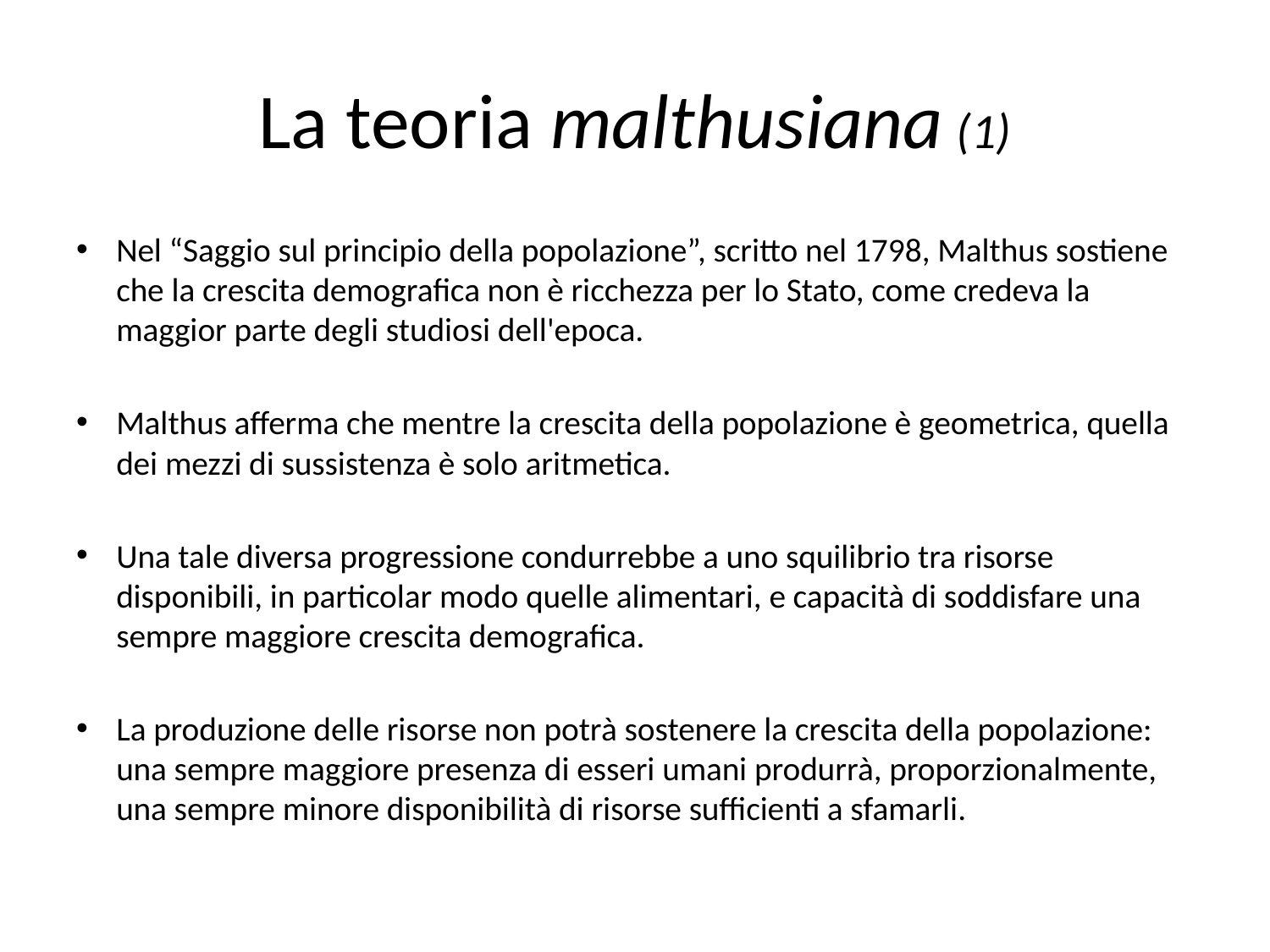

# La teoria malthusiana (1)
Nel “Saggio sul principio della popolazione”, scritto nel 1798, Malthus sostiene che la crescita demografica non è ricchezza per lo Stato, come credeva la maggior parte degli studiosi dell'epoca.

Malthus afferma che mentre la crescita della popolazione è geometrica, quella dei mezzi di sussistenza è solo aritmetica.

Una tale diversa progressione condurrebbe a uno squilibrio tra risorse disponibili, in particolar modo quelle alimentari, e capacità di soddisfare una sempre maggiore crescita demografica.

La produzione delle risorse non potrà sostenere la crescita della popolazione: una sempre maggiore presenza di esseri umani produrrà, proporzionalmente, una sempre minore disponibilità di risorse sufficienti a sfamarli.